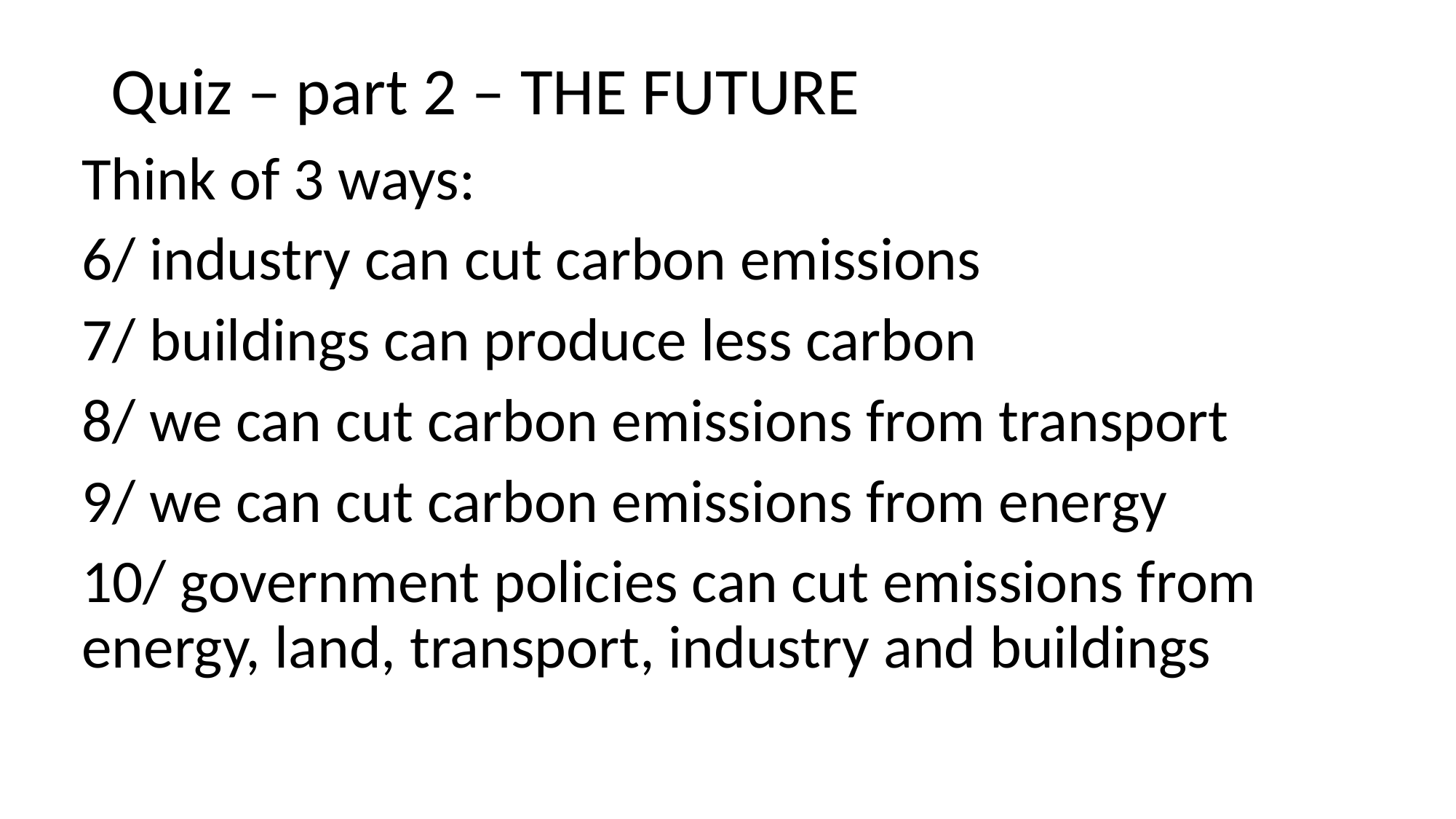

# Quiz – part 2 – THE FUTURE
Think of 3 ways:
6/ industry can cut carbon emissions
7/ buildings can produce less carbon
8/ we can cut carbon emissions from transport
9/ we can cut carbon emissions from energy
10/ government policies can cut emissions from energy, land, transport, industry and buildings